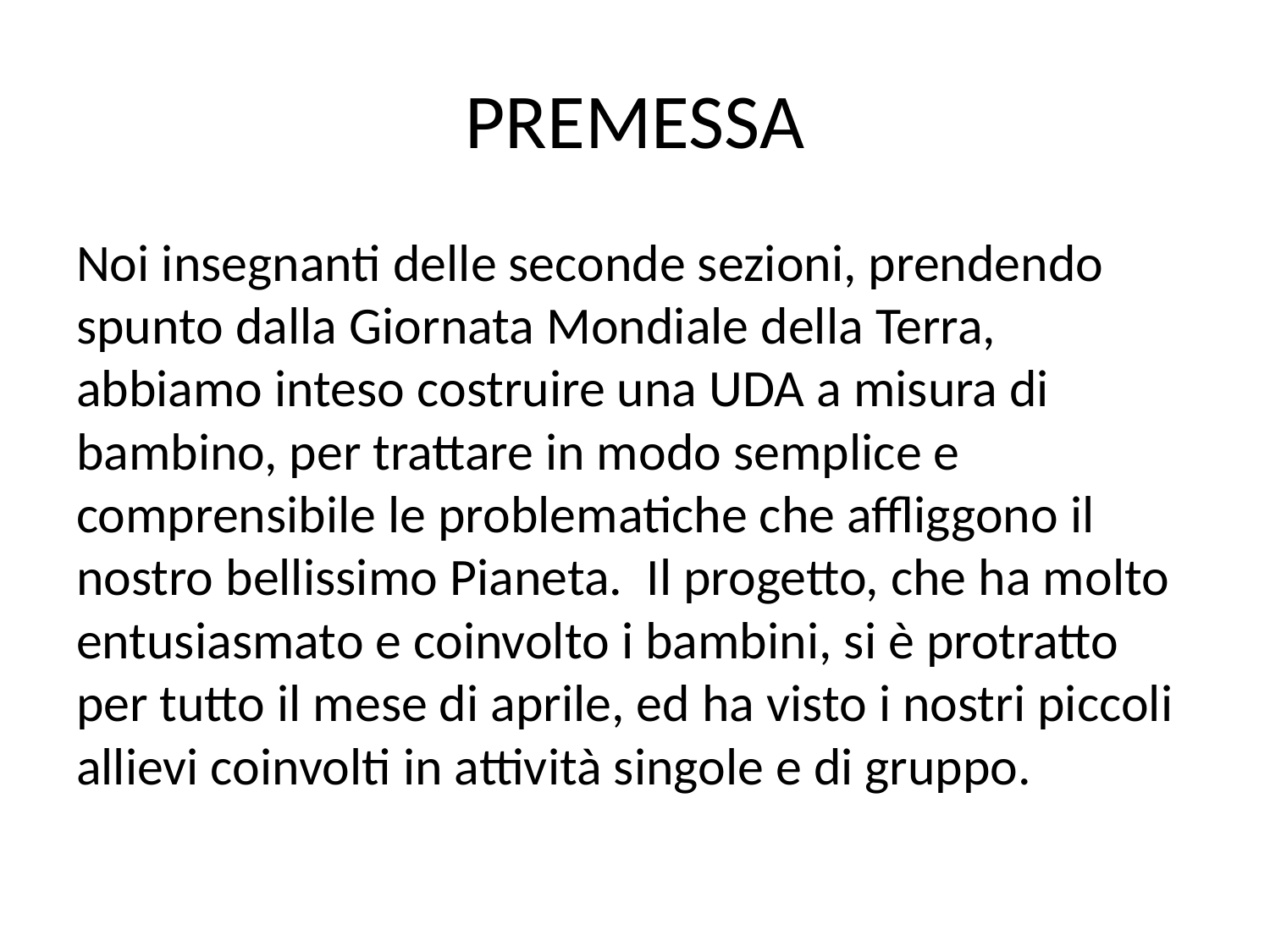

# PREMESSA
Noi insegnanti delle seconde sezioni, prendendo spunto dalla Giornata Mondiale della Terra, abbiamo inteso costruire una UDA a misura di bambino, per trattare in modo semplice e comprensibile le problematiche che affliggono il nostro bellissimo Pianeta.  Il progetto, che ha molto entusiasmato e coinvolto i bambini, si è protratto per tutto il mese di aprile, ed ha visto i nostri piccoli allievi coinvolti in attività singole e di gruppo.